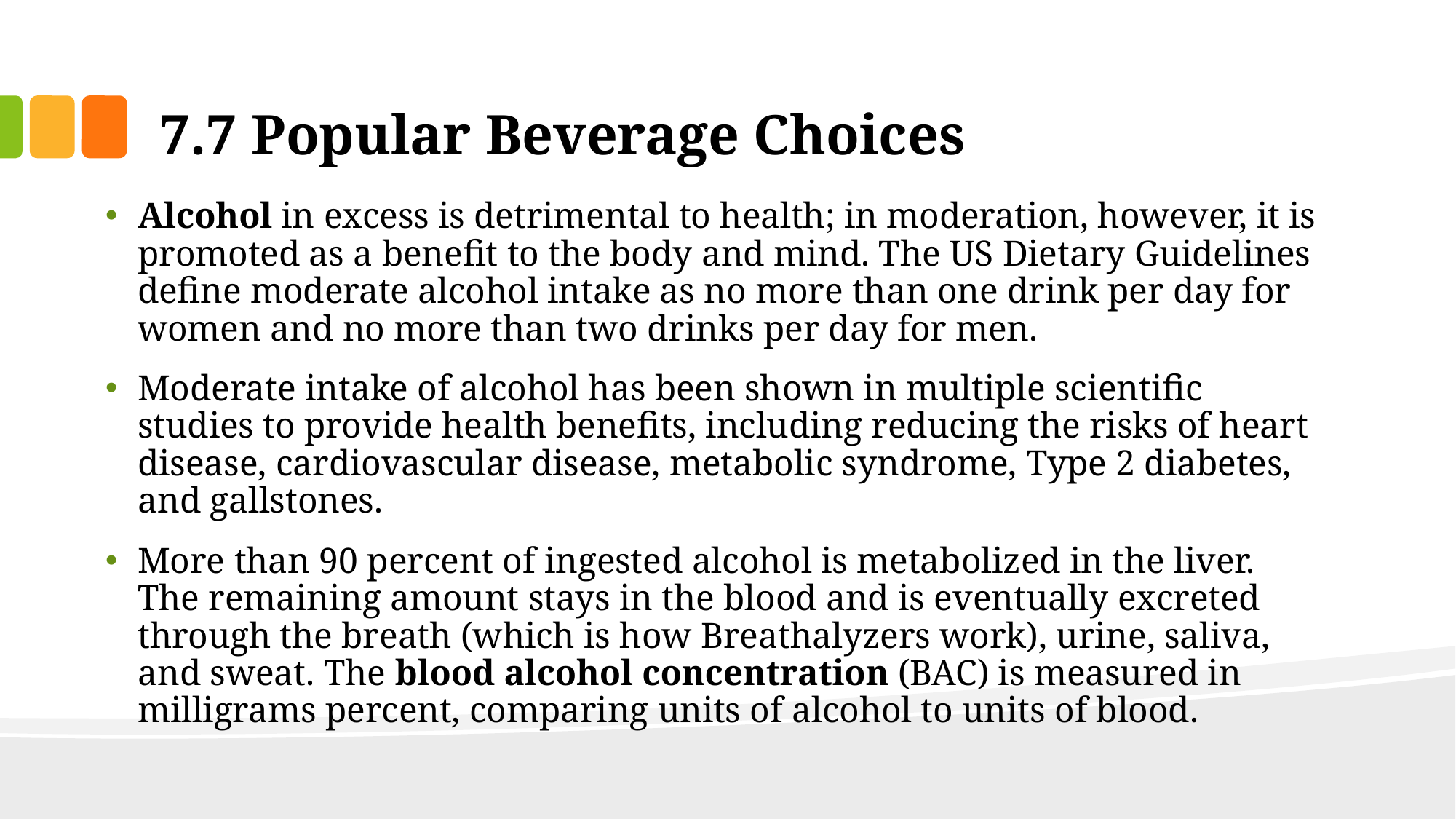

# 7.7 Popular Beverage Choices
Alcohol in excess is detrimental to health; in moderation, however, it is promoted as a benefit to the body and mind. The US Dietary Guidelines define moderate alcohol intake as no more than one drink per day for women and no more than two drinks per day for men.
Moderate intake of alcohol has been shown in multiple scientific studies to provide health benefits, including reducing the risks of heart disease, cardiovascular disease, metabolic syndrome, Type 2 diabetes, and gallstones.
More than 90 percent of ingested alcohol is metabolized in the liver. The remaining amount stays in the blood and is eventually excreted through the breath (which is how Breathalyzers work), urine, saliva, and sweat. The blood alcohol concentration (BAC) is measured in milligrams percent, comparing units of alcohol to units of blood.